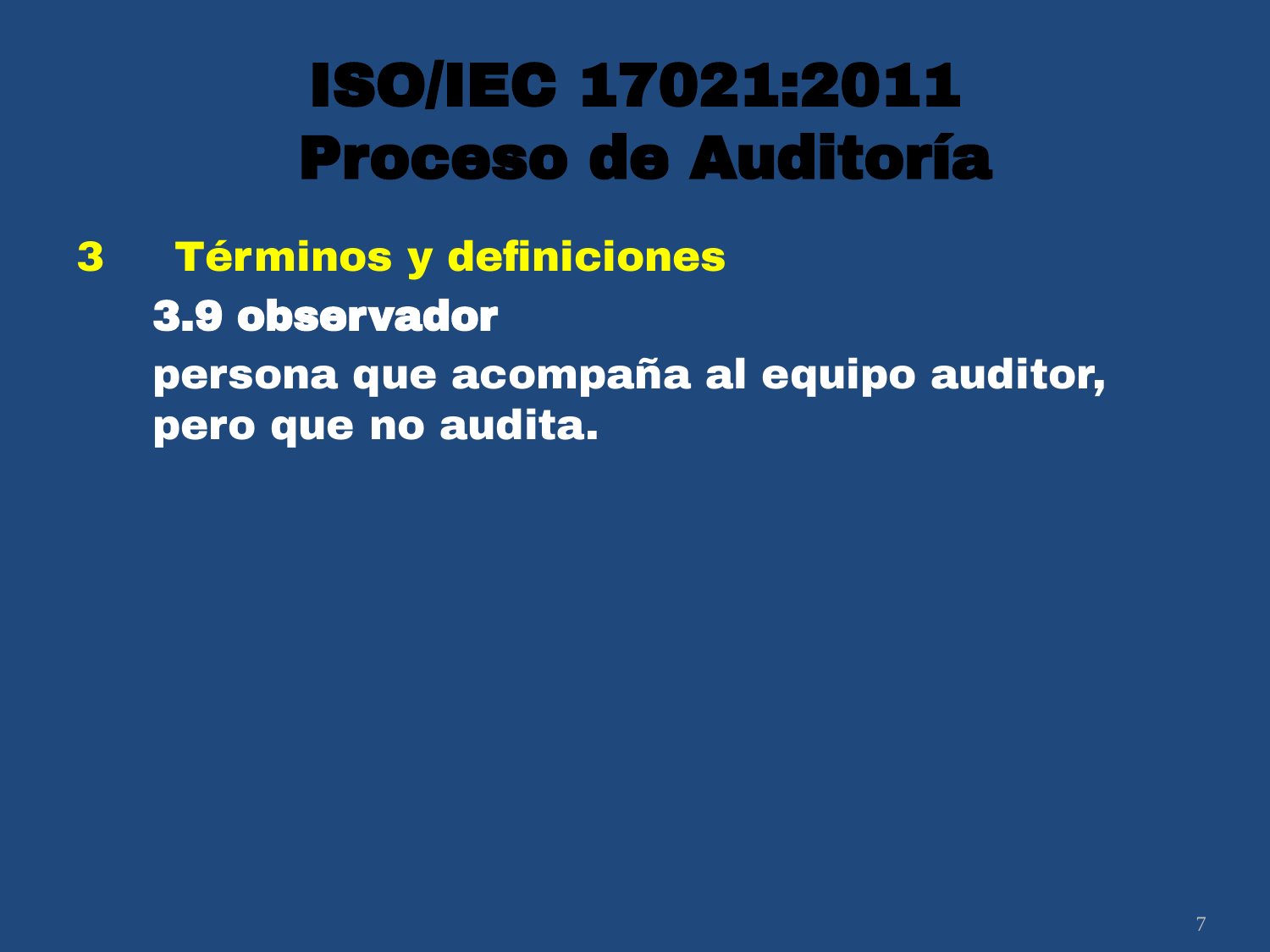

# ISO/IEC 17021:2011 Proceso de Auditoría
3	 Términos y definiciones
	3.9 observador
	persona que acompaña al equipo auditor, pero que no audita.
7